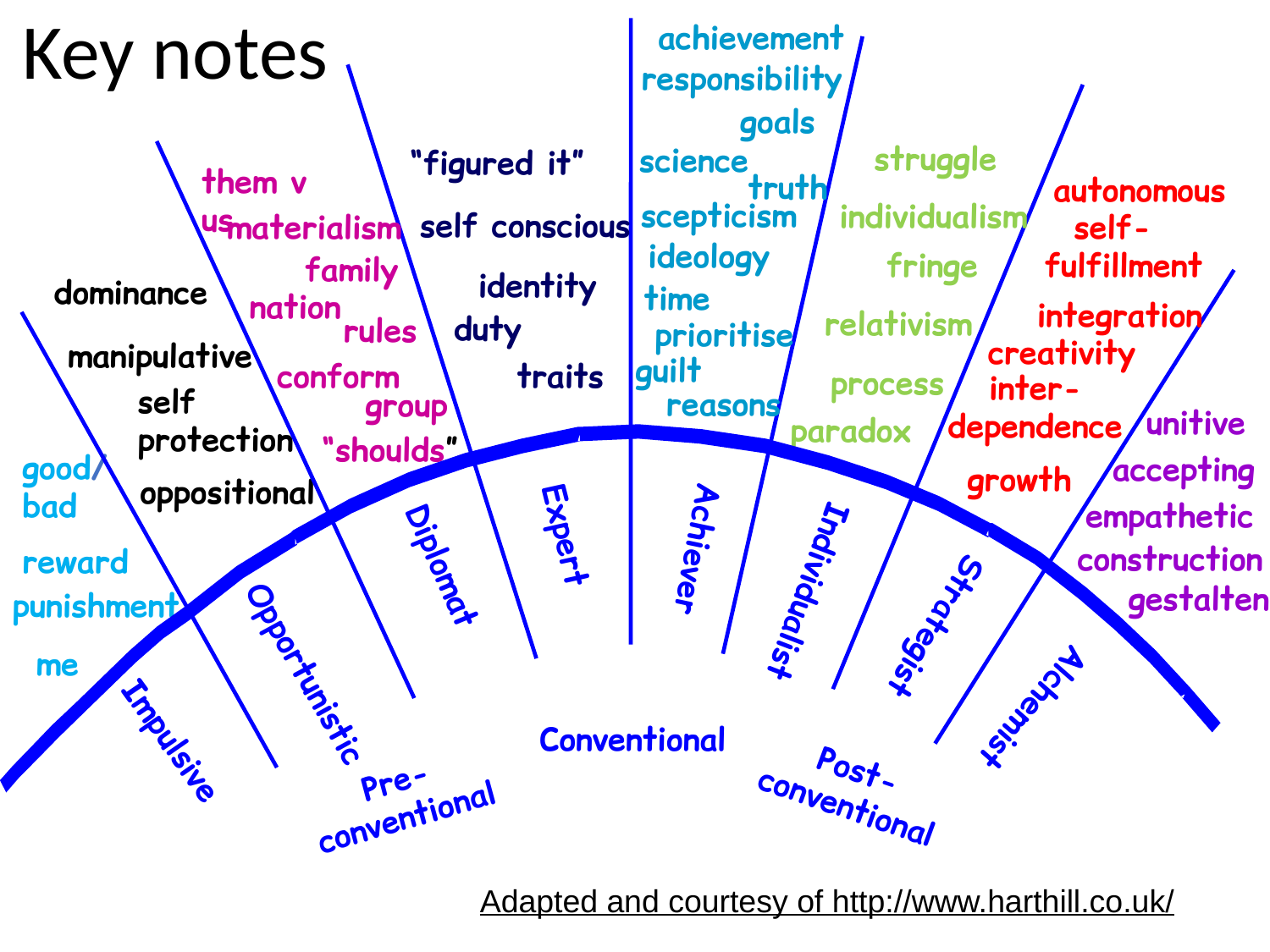

# Key notes
achievement

responsibility

goals
struggle
science
“figured it”

them v us
truth
autonomous
scepticism
individualism
self conscious
       self-
fulfillment
materialism
ideology
fringe
family
identity
dominance

time
nation
integration
relativism
duty
rules
prioritise

creativity
manipulative
guilt
conform
process
   inter-
dependence
self
protection
reasons
group
unitive
paradox
“shoulds”

good/
bad
accepting
growth
oppositional
empathetic
Expert
Achiever
construction
reward
Diplomat
gestalten
Individualist
punishment
Strategist
me
Opportunistic
Alchemist
Conventional
Impulsive
Post-
conventional
Pre-conventional
traits

Adapted and courtesy of http://www.harthill.co.uk/